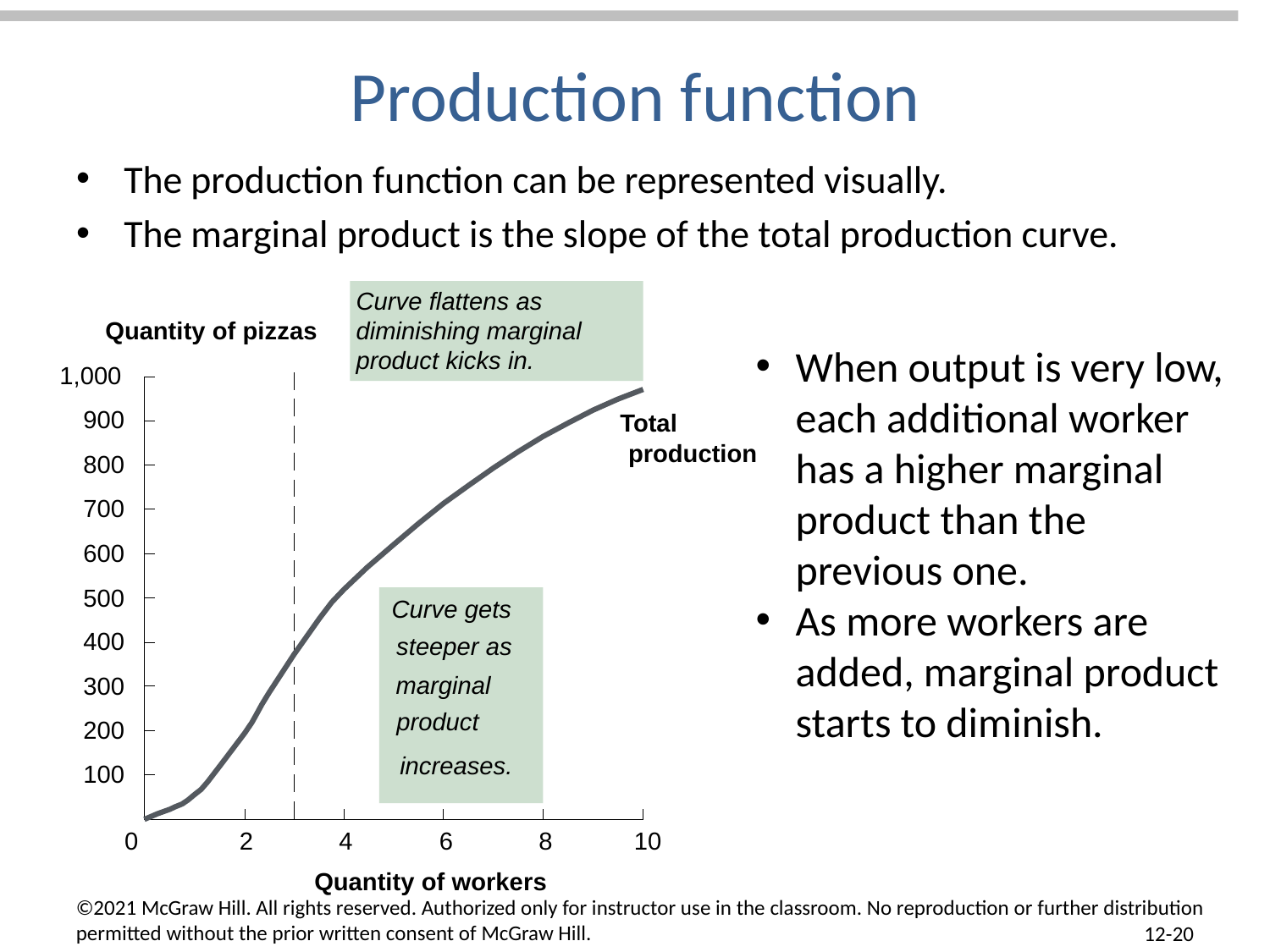

# Production function

The production function can be represented visually.
The marginal product is the slope of the total production curve.

Curve flattens as diminishing marginal product kicks in.
Quantity of pizzas
When output is very low, each additional worker has a higher marginal product than the previous one.
As more workers are added, marginal product starts to diminish.
1,000

900
Total

production
800

700

600

500

Curve gets
steeper as
marginal
product
increases.

400

300

200

100

0
2
4
6
8
10
Quantity of workers